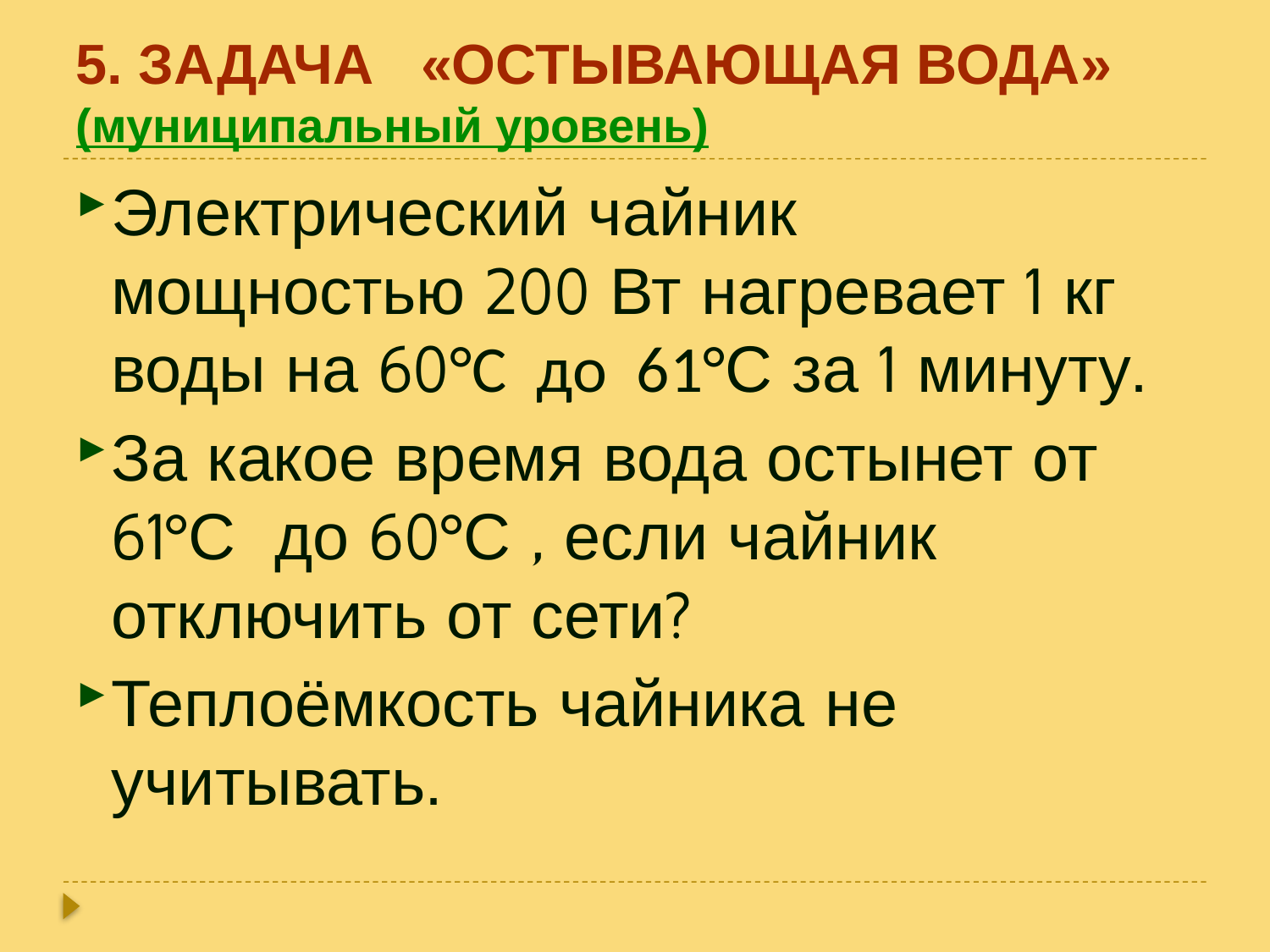

# 5. ЗАДАЧА   «ОСТЫВАЮЩАЯ ВОДА» (муниципальный уровень)
Электрический чайник мощностью 200 Вт нагревает 1 кг воды на 60°С  до  61°С за 1 минуту.
За какое время вода остынет от 61°С  до 60°С , если чайник отключить от сети?
Теплоёмкость чайника не учитывать.

8